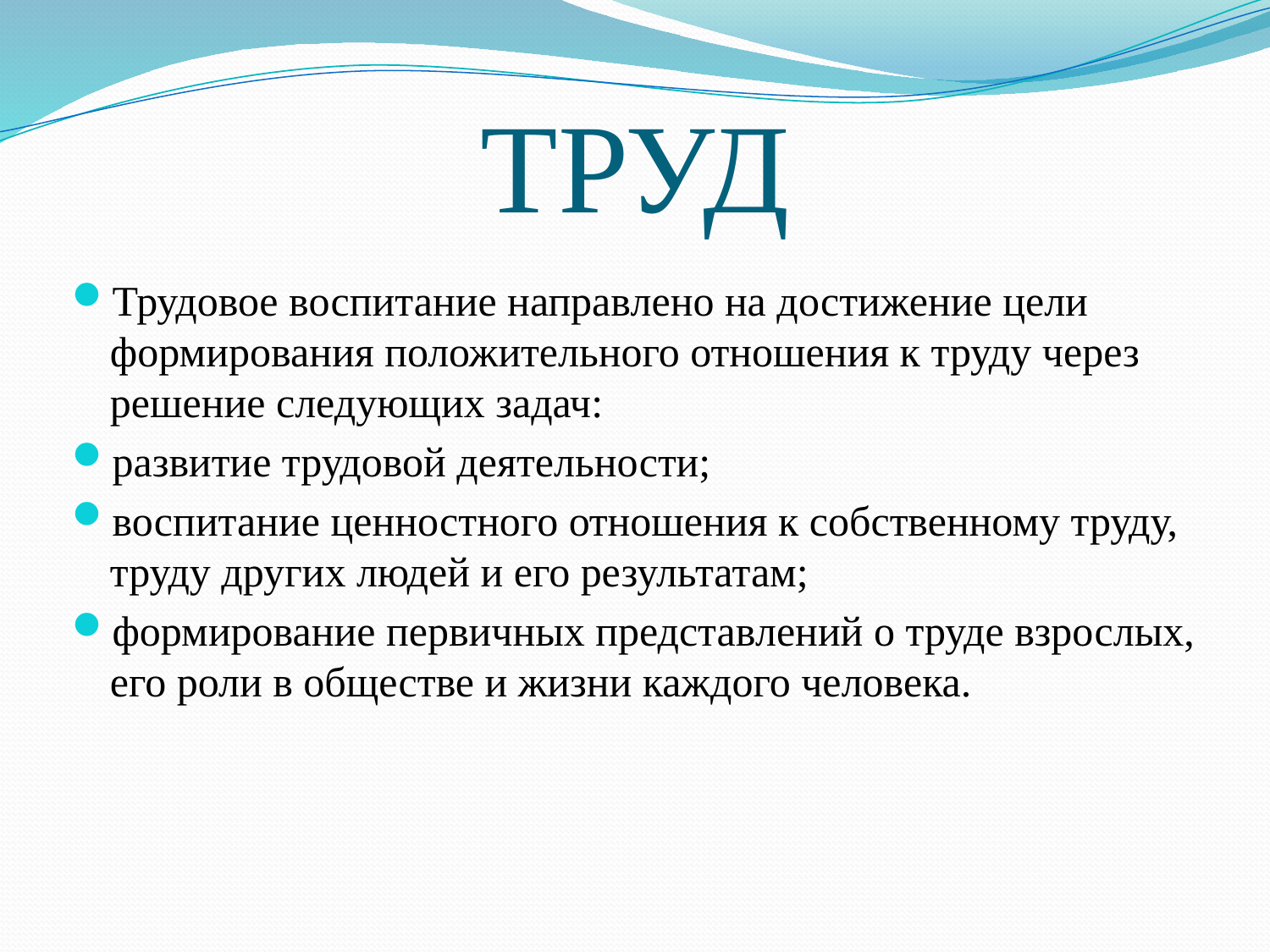

# ТРУД
Трудовое воспитание направлено на достижение цели формирования положительного отношения к труду через решение следующих задач:
развитие трудовой деятельности;
воспитание ценностного отношения к собственному труду, труду других людей и его результатам;
формирование первичных представлений о труде взрослых, его роли в обществе и жизни каждого человека.